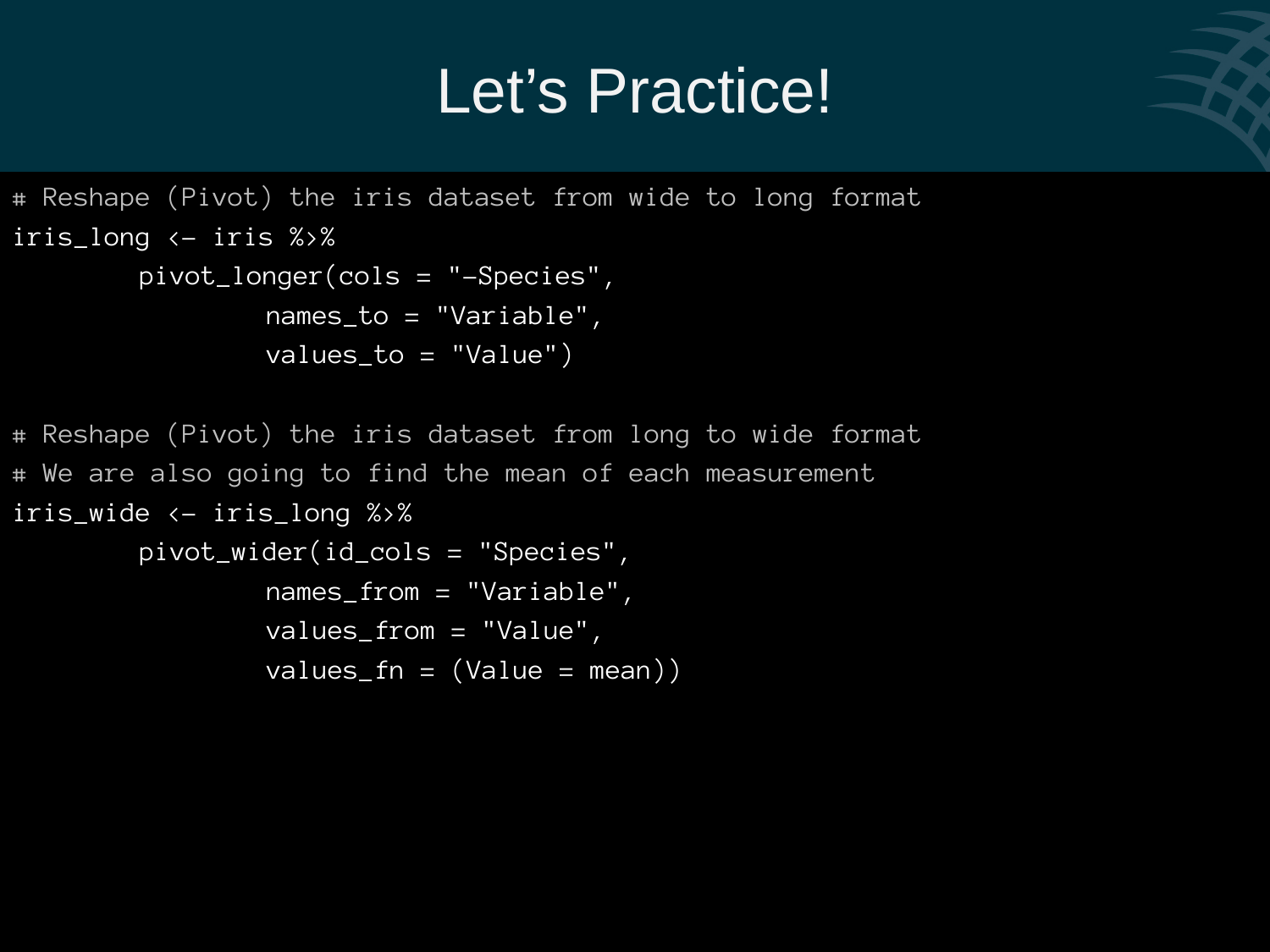

# Let’s Practice!
# Reshape (Pivot) the iris dataset from wide to long format
iris_long <- iris %>%
	pivot_longer(cols = "-Species",
		names_to = "Variable",
		values_to = "Value")

# Reshape (Pivot) the iris dataset from long to wide format
# We are also going to find the mean of each measurement
iris_wide <- iris_long %>%
	pivot_wider(id_cols = "Species",
		names_from = "Variable",
		values_from = "Value",
		values_fn = (Value = mean))